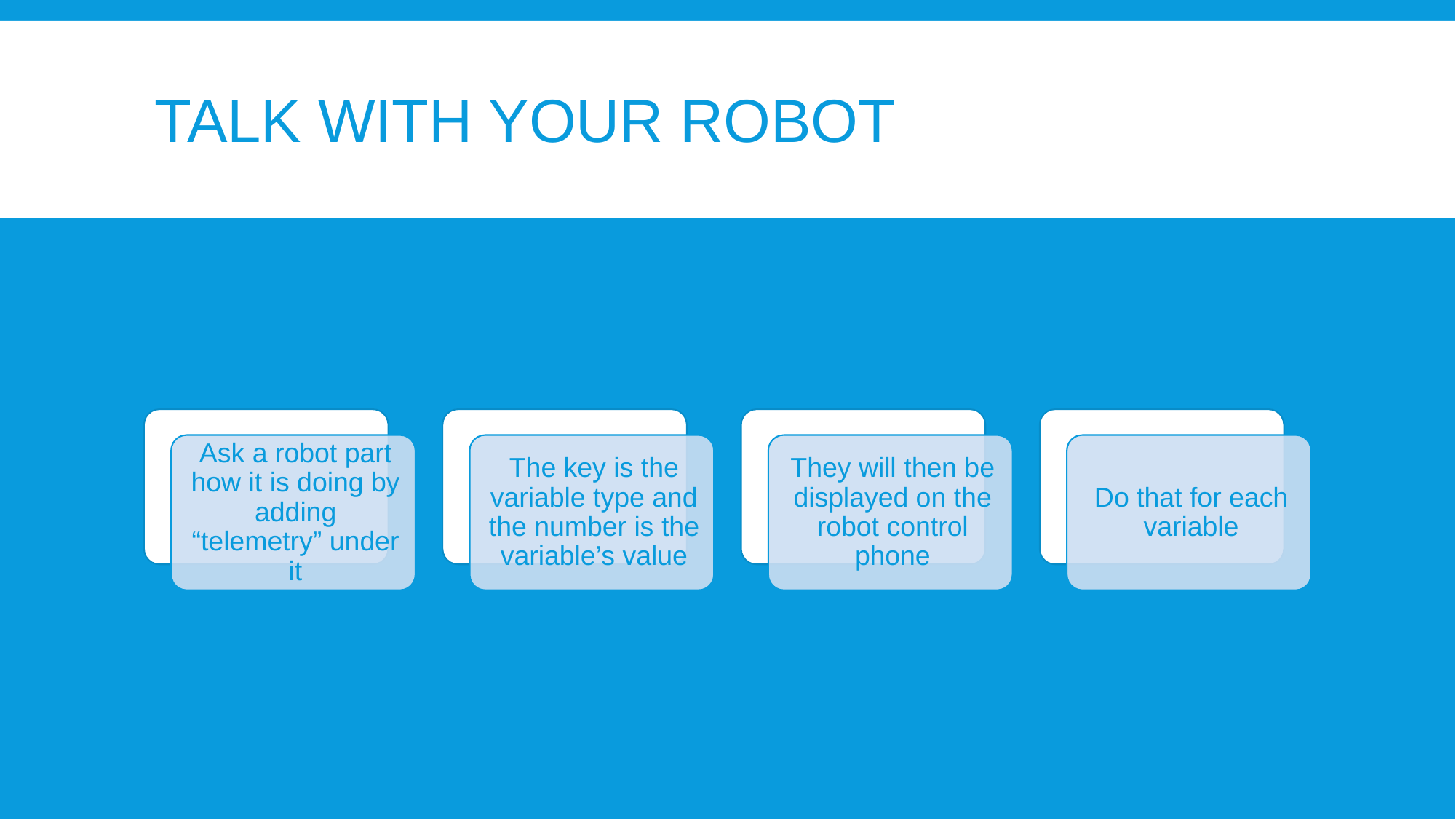

# Talk with your robot
Ask a robot part how it is doing by adding “telemetry” under it
The key is the variable type and the number is the variable’s value
They will then be displayed on the robot control phone
Do that for each variable